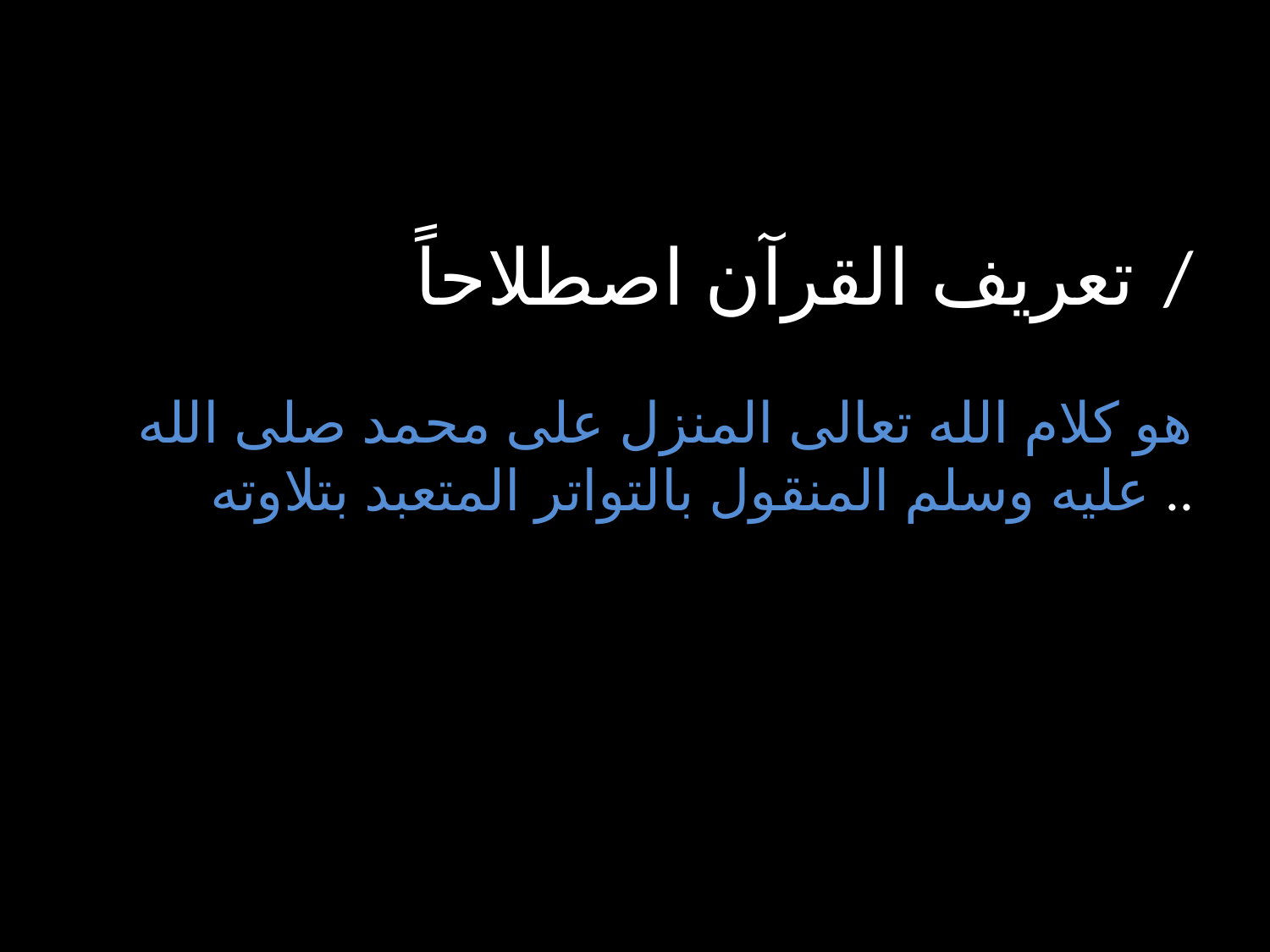

# تعريف القرآن اصطلاحاً /

هو كلام الله تعالى المنزل على محمد صلى الله عليه وسلم المنقول بالتواتر المتعبد بتلاوته ..